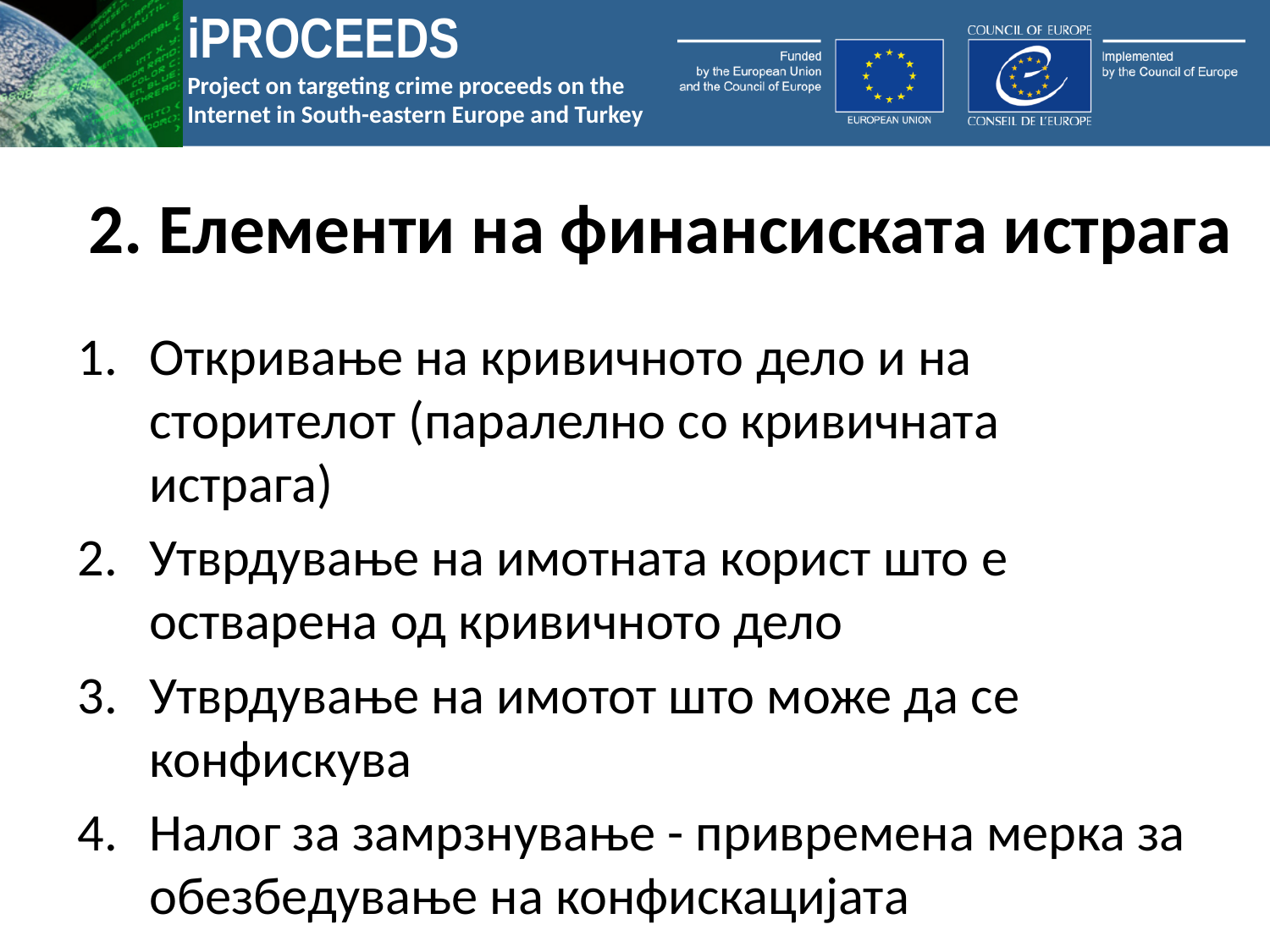

# 2. Елементи на финансиската истрага
Откривање на кривичното дело и на сторителот (паралелно со кривичната истрага)
Утврдување на имотната корист што е остварена од кривичното дело
Утврдување на имотот што може да се конфискува
Налог за замрзнување - привремена мерка за обезбедување на конфискацијата